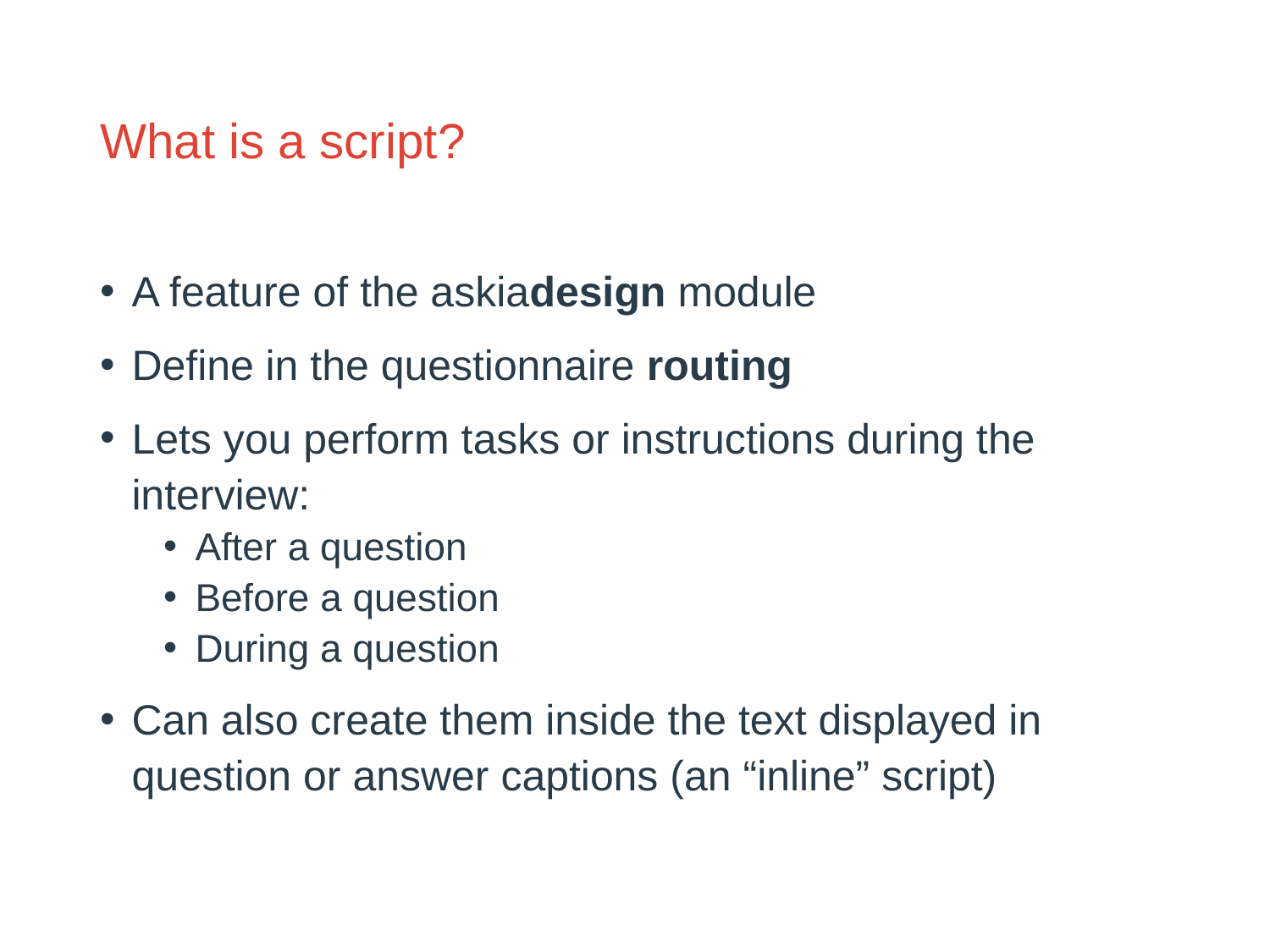

# What is a script?
A feature of the askiadesign module
Define in the questionnaire routing
Lets you perform tasks or instructions during the interview:
After a question
Before a question
During a question
Can also create them inside the text displayed in question or answer captions (an “inline” script)